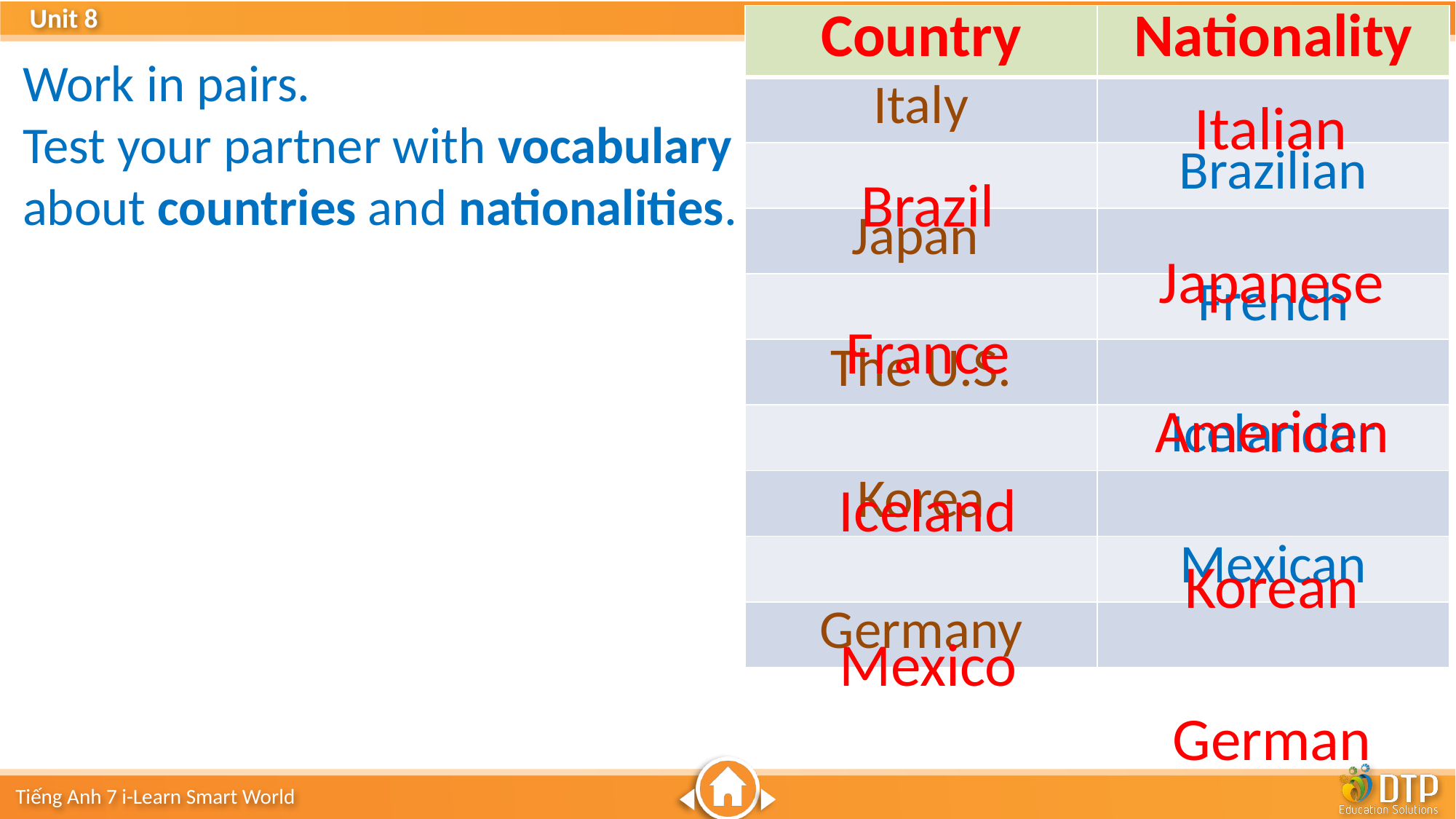

| Country | Nationality |
| --- | --- |
| Italy |  |
|  | Brazilian |
| Japan |  |
|  | French |
| The U.S. |  |
|  | Icelander |
| Korea |  |
|  | Mexican |
| Germany |  |
Work in pairs.
Test your partner with vocabulary about countries and nationalities.
Italian
Brazil
Japanese
France
American
Iceland
Korean
Mexico
German